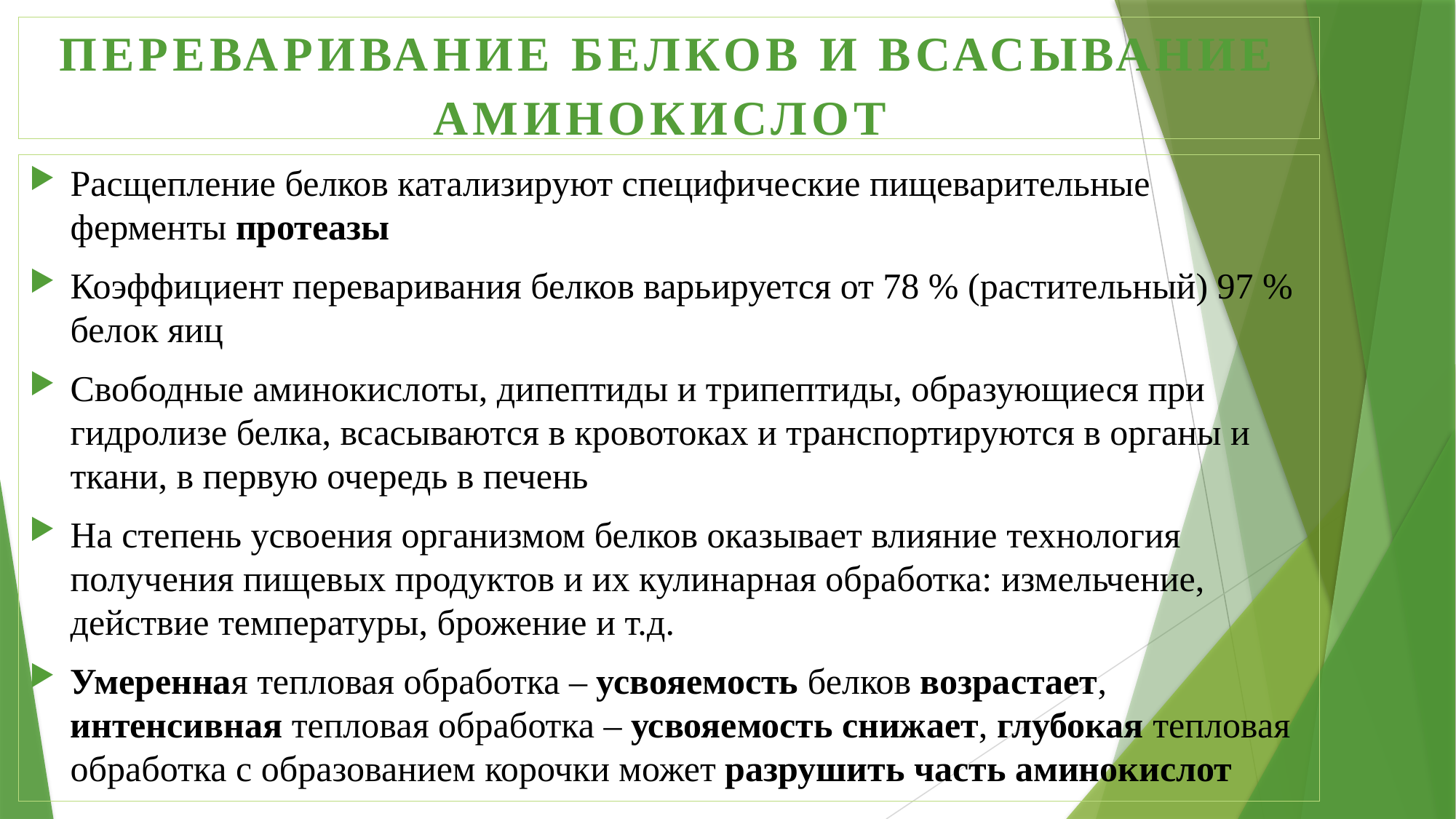

# ПЕРЕВАРИВАНИЕ БЕЛКОВ И ВСАСЫВАНИЕ АМИНОКИСЛОТ
Расщепление белков катализируют специфические пищеварительные ферменты протеазы
Коэффициент переваривания белков варьируется от 78 % (растительный) 97 % белок яиц
Свободные аминокислоты, дипептиды и трипептиды, образующиеся при гидролизе белка, всасываются в кровотоках и транспортируются в органы и ткани, в первую очередь в печень
На степень усвоения организмом белков оказывает влияние технология получения пищевых продуктов и их кулинарная обработка: измельчение, действие температуры, брожение и т.д.
Умеренная тепловая обработка – усвояемость белков возрастает, интенсивная тепловая обработка – усвояемость снижает, глубокая тепловая обработка с образованием корочки может разрушить часть аминокислот